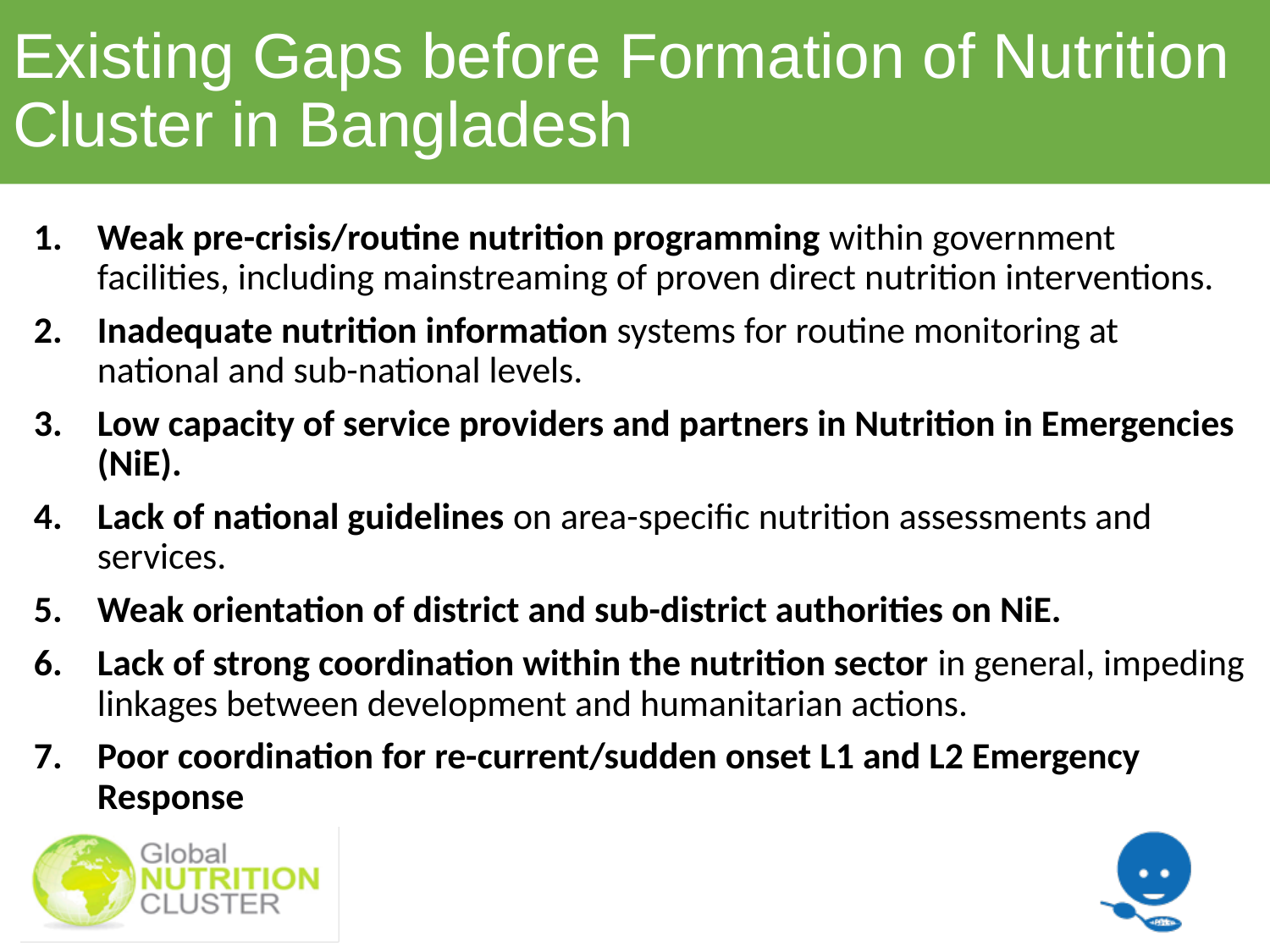

# Existing Gaps before Formation of Nutrition Cluster in Bangladesh
Weak pre-crisis/routine nutrition programming within government facilities, including mainstreaming of proven direct nutrition interventions.
Inadequate nutrition information systems for routine monitoring at national and sub-national levels.
Low capacity of service providers and partners in Nutrition in Emergencies (NiE).
Lack of national guidelines on area-specific nutrition assessments and services.
Weak orientation of district and sub-district authorities on NiE.
Lack of strong coordination within the nutrition sector in general, impeding linkages between development and humanitarian actions.
Poor coordination for re-current/sudden onset L1 and L2 Emergency Response